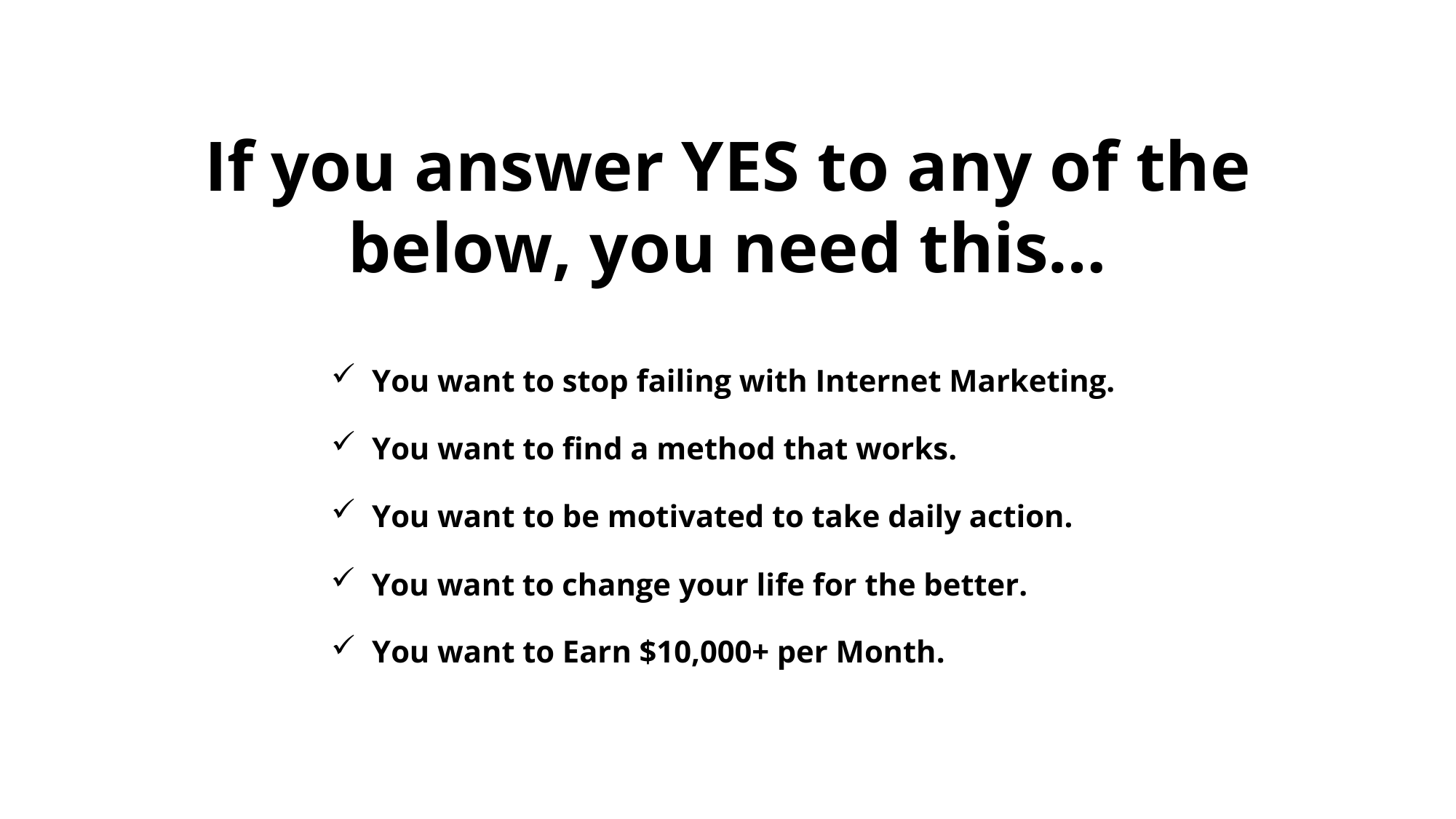

If you answer YES to any of the below, you need this…
You want to stop failing with Internet Marketing.
You want to find a method that works.
You want to be motivated to take daily action.
You want to change your life for the better.
You want to Earn $10,000+ per Month.